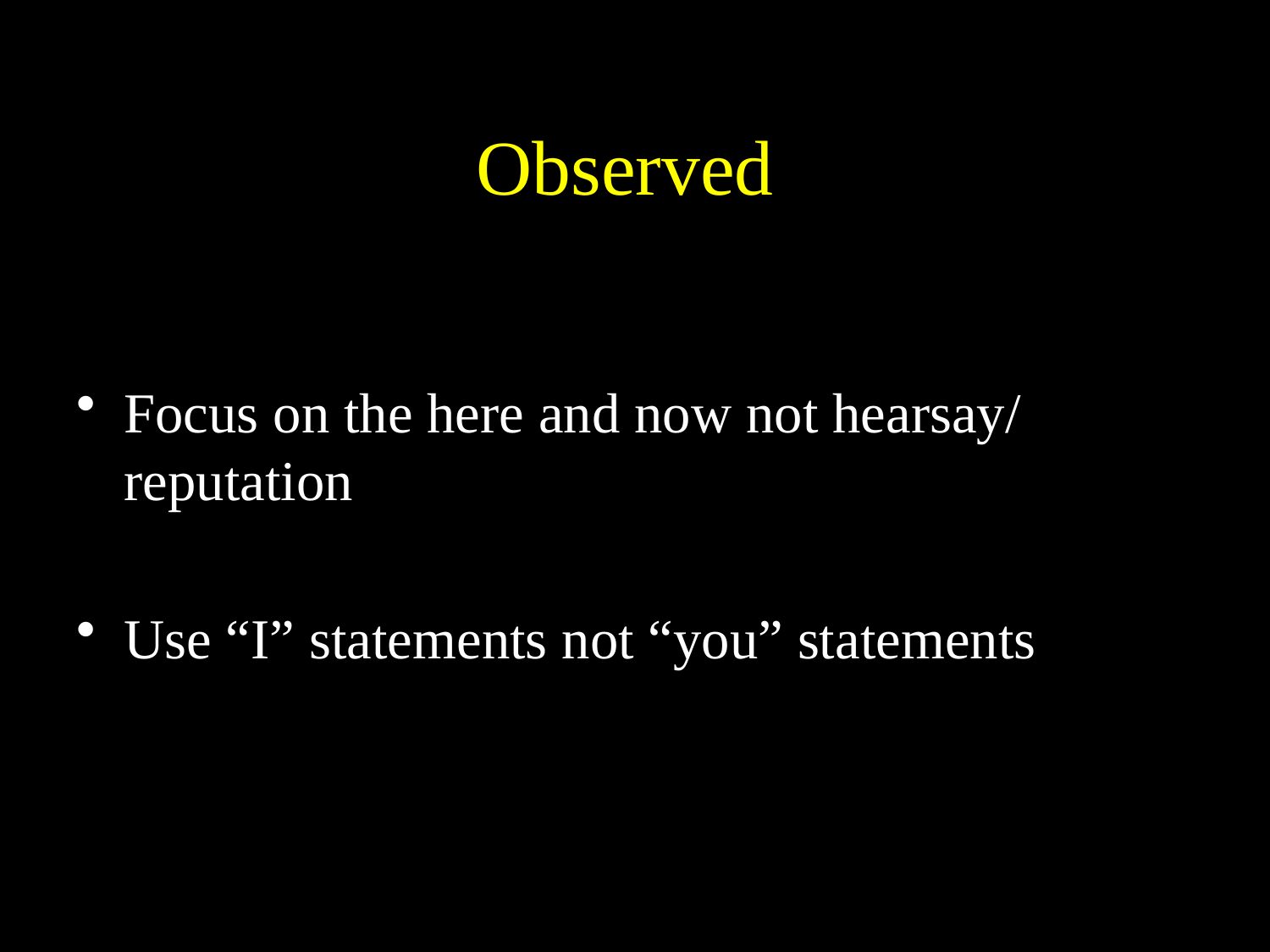

# Observed
Focus on the here and now not hearsay/ reputation

Use “I” statements not “you” statements